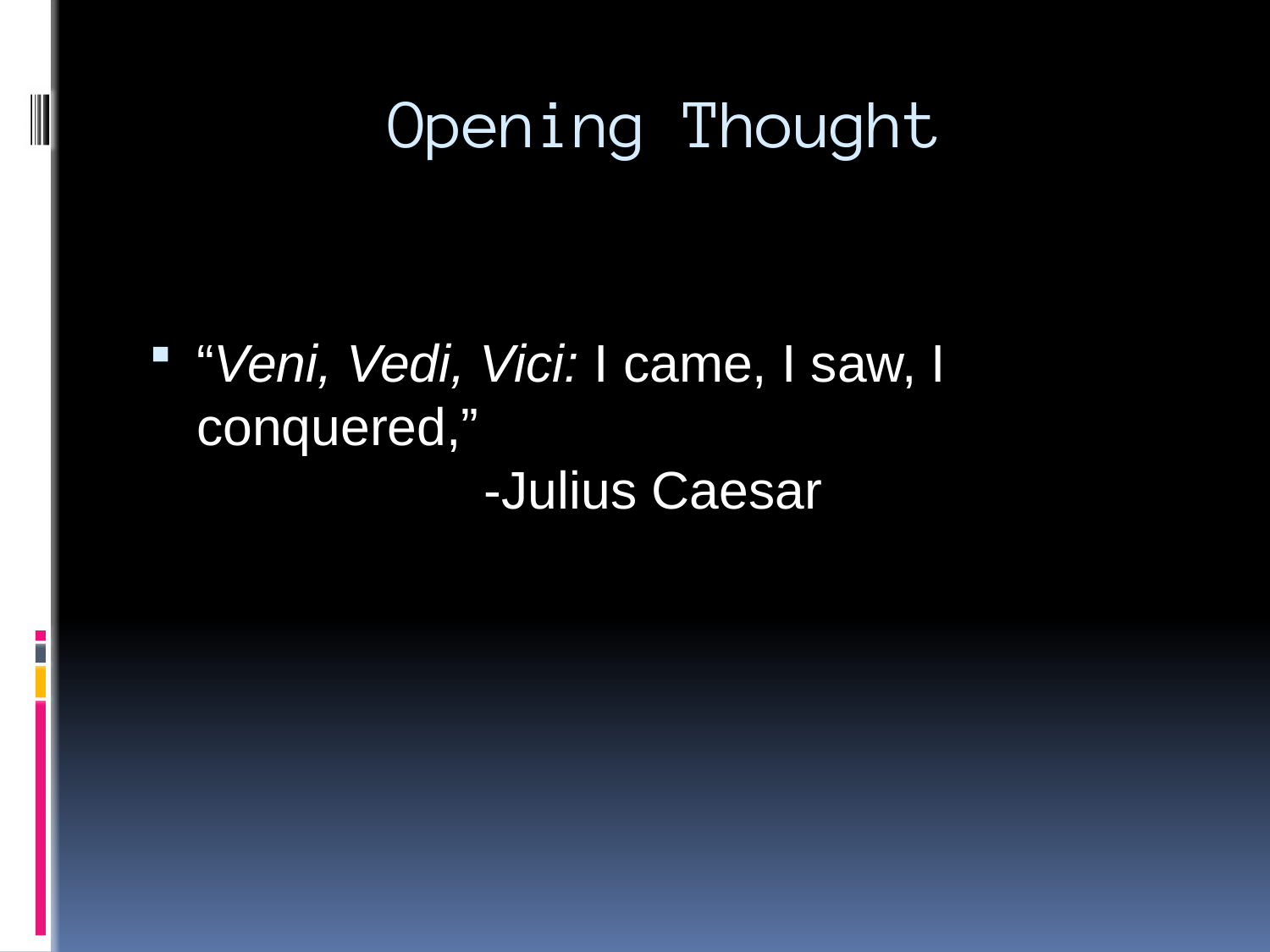

# Opening Thought

“Veni, Vedi, Vici: I came, I saw, I conquered,” 						           -Julius Caesar